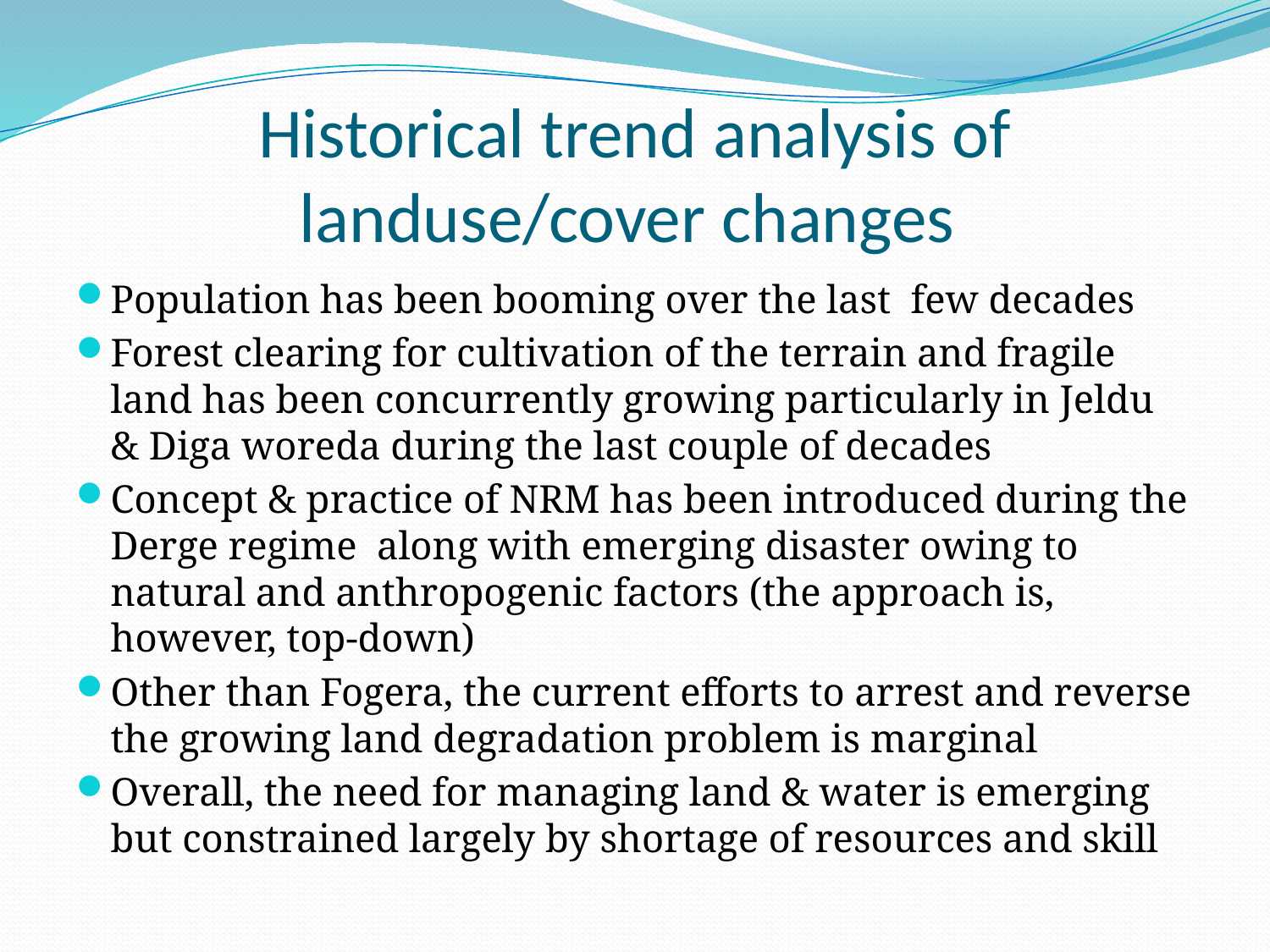

# Historical trend analysis of landuse/cover changes
Population has been booming over the last  few decades
Forest clearing for cultivation of the terrain and fragile land has been concurrently growing particularly in Jeldu & Diga woreda during the last couple of decades
Concept & practice of NRM has been introduced during the Derge regime  along with emerging disaster owing to natural and anthropogenic factors (the approach is, however, top-down)
Other than Fogera, the current efforts to arrest and reverse the growing land degradation problem is marginal
Overall, the need for managing land & water is emerging but constrained largely by shortage of resources and skill